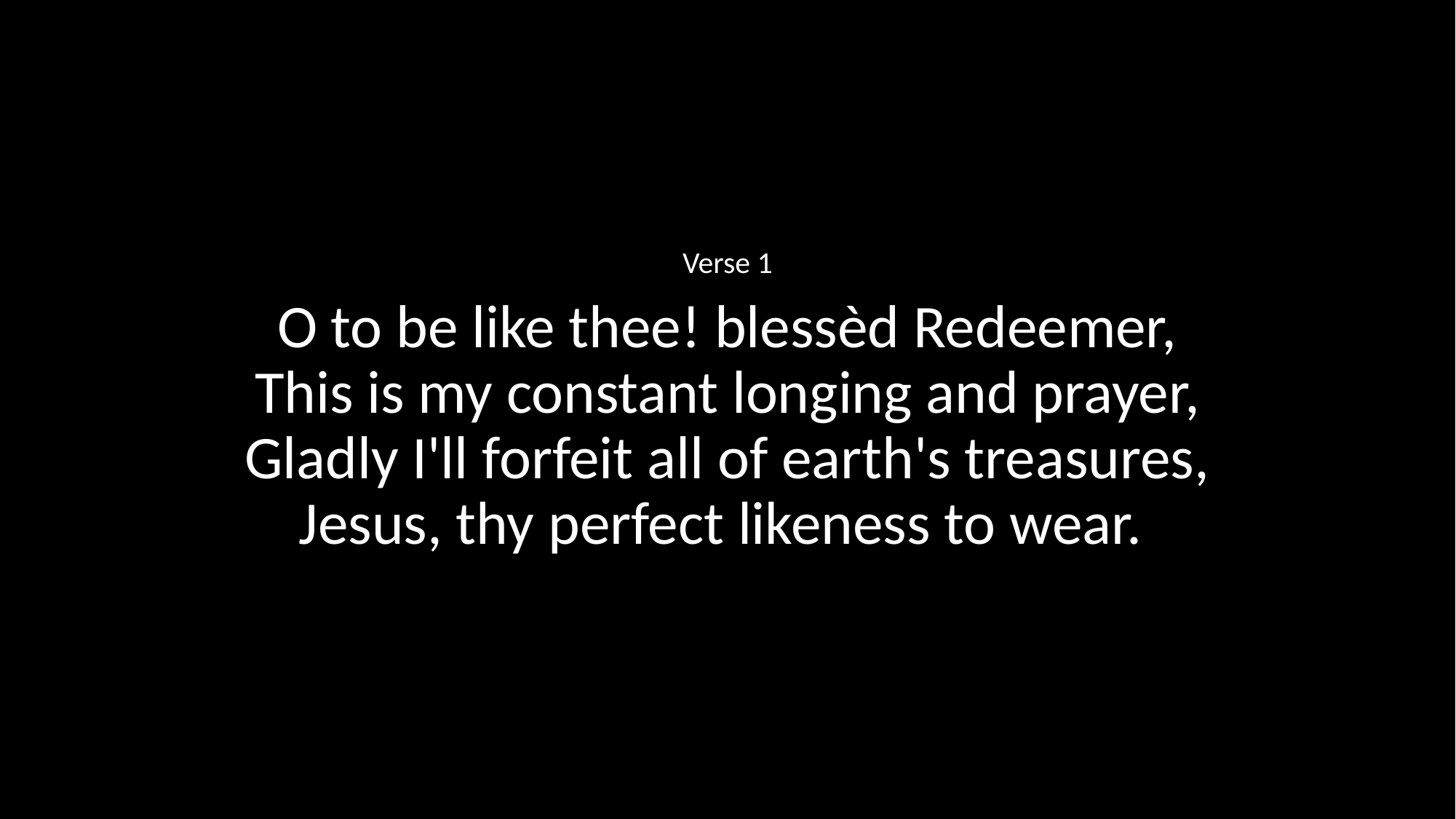

Verse 1
O to be like thee! blessèd Redeemer,
This is my constant longing and prayer,
Gladly I'll forfeit all of earth's treasures,
Jesus, thy perfect likeness to wear.